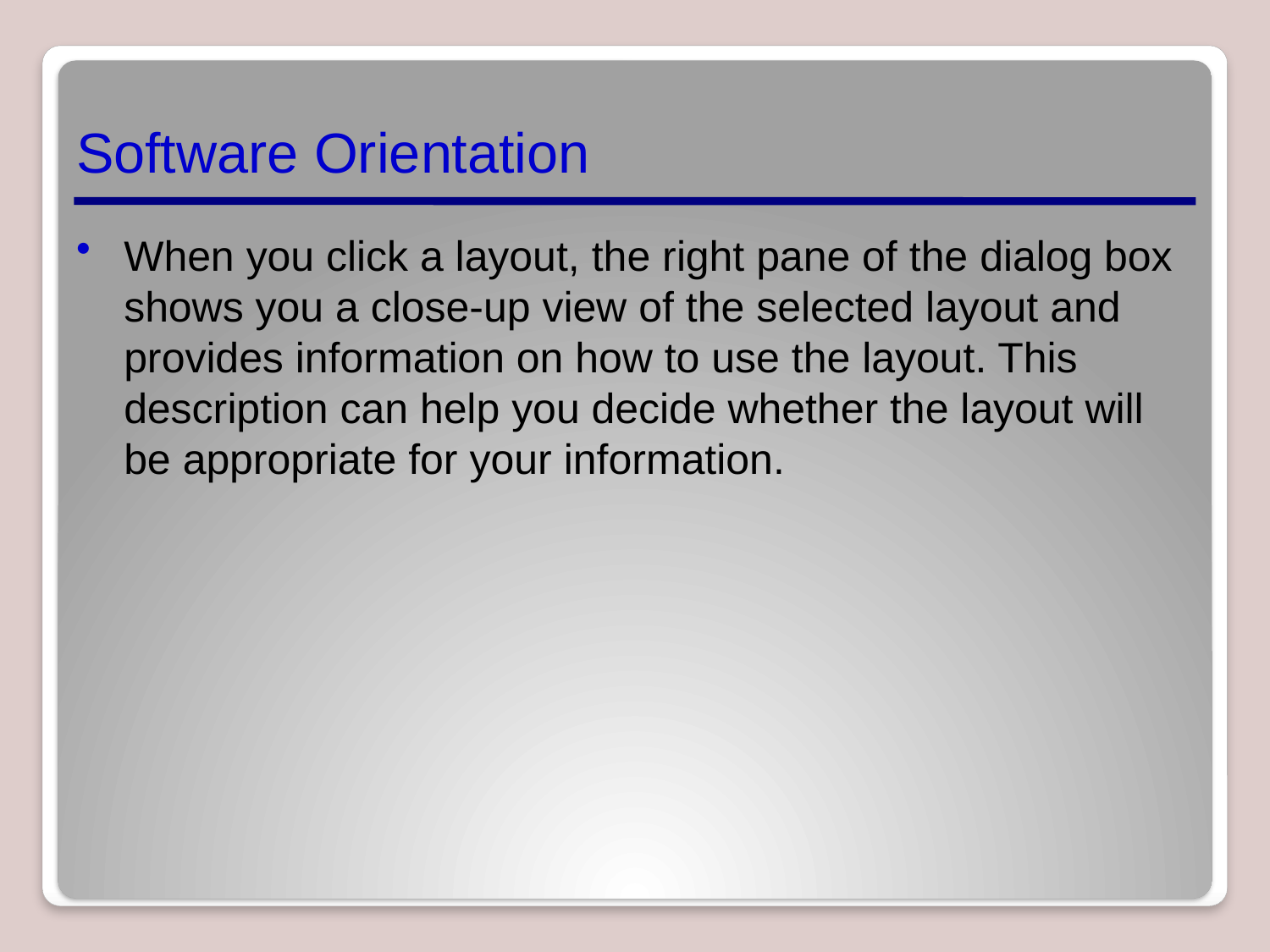

# Software Orientation
When you click a layout, the right pane of the dialog box shows you a close-up view of the selected layout and provides information on how to use the layout. This description can help you decide whether the layout will be appropriate for your information.